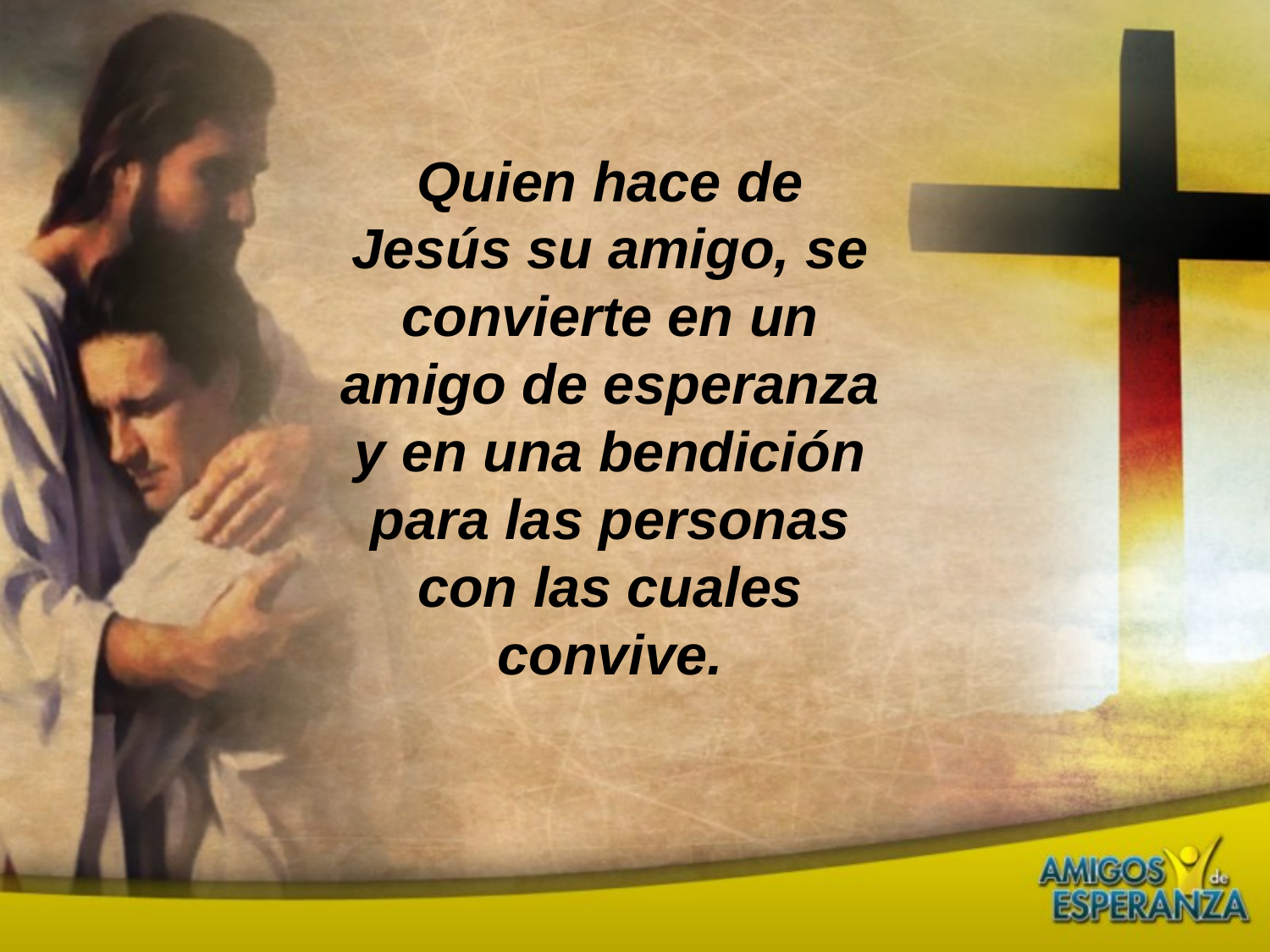

Quien hace de Jesús su amigo, se convierte en un amigo de esperanza y en una bendición para las personas con las cuales convive.